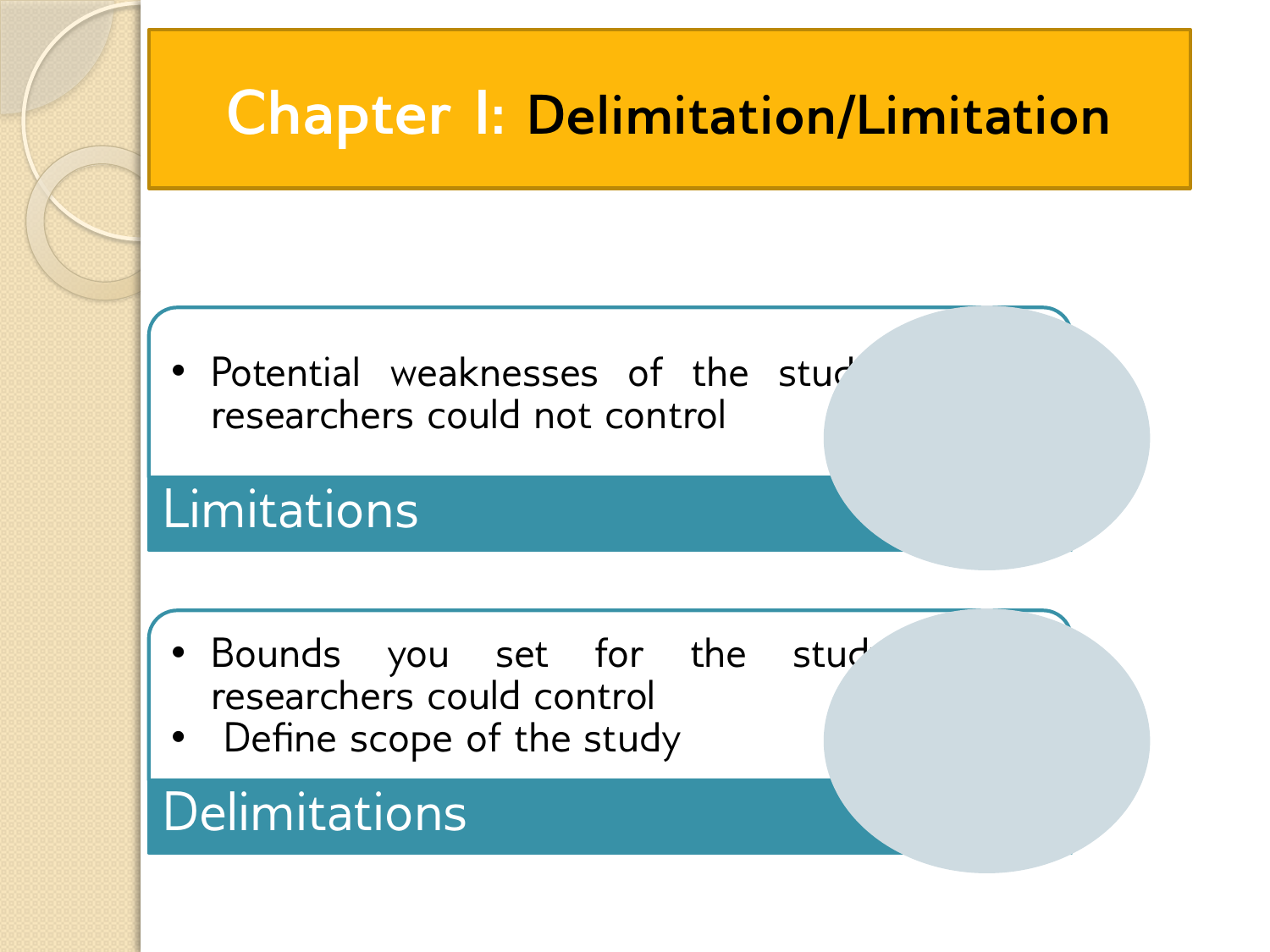

# Chapter I: Delimitation/Limitation

Limitations
Potential weaknesses of the study , things researchers could not control
Delimitations
 Define scope of the study